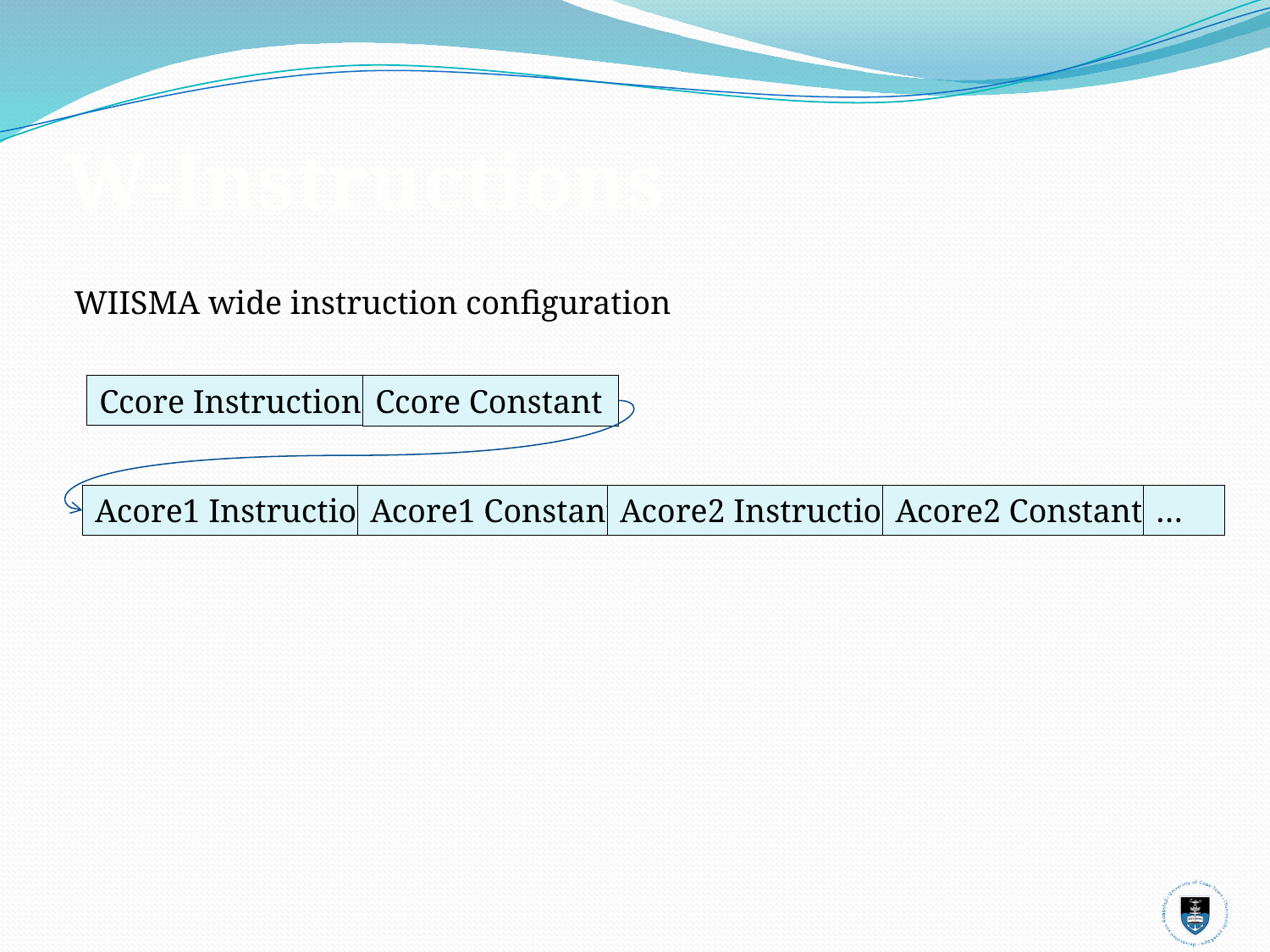

W-Instructions
WIISMA wide instruction configuration
Ccore Instruction
Ccore Constant
Acore1 Instruction
Acore1 Constant
Acore2 Instruction
Acore2 Constant
…